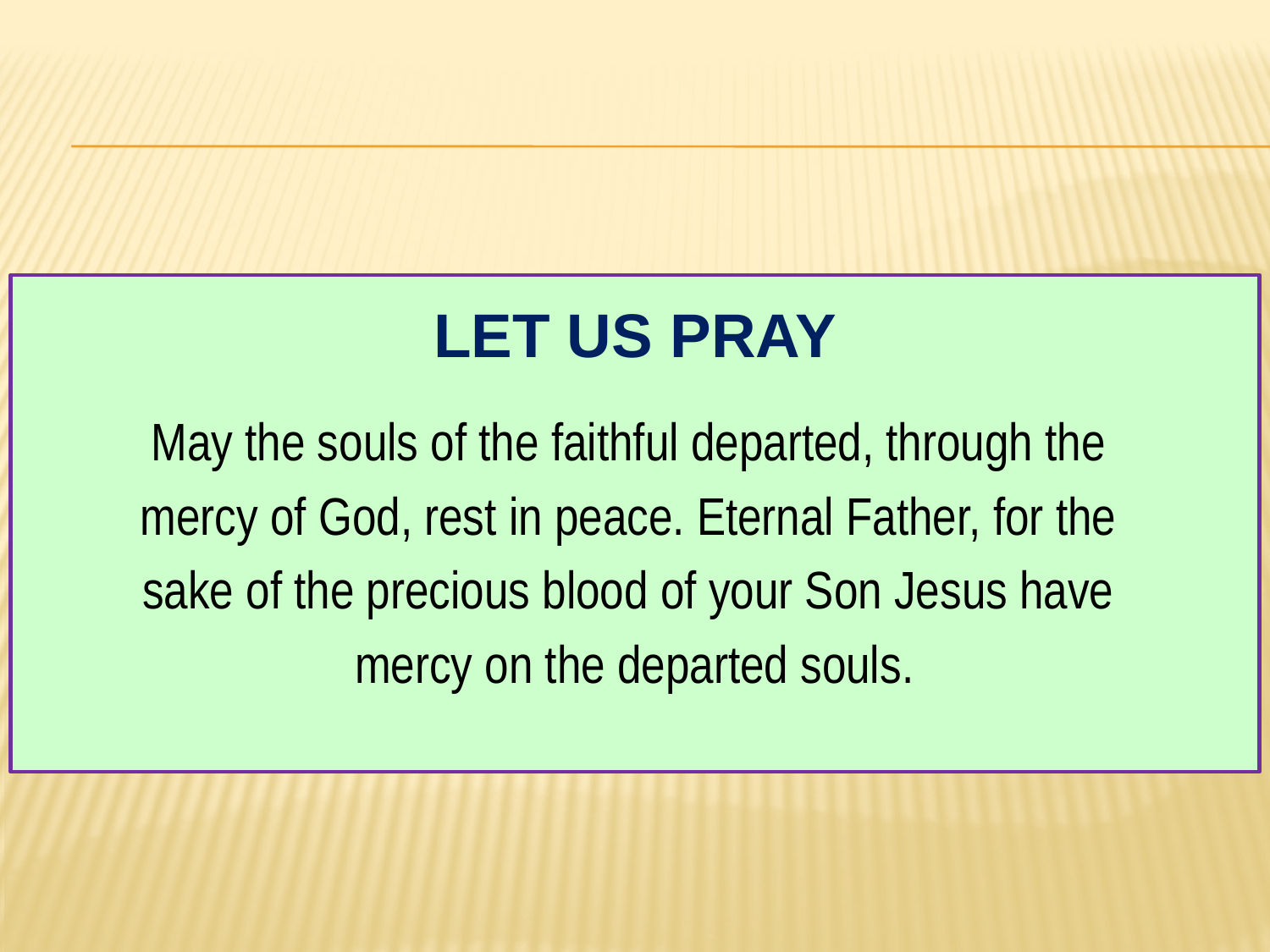

# Let us Pray

May the souls of the faithful departed, through the
mercy of God, rest in peace. Eternal Father, for the
sake of the precious blood of your Son Jesus have
mercy on the departed souls.